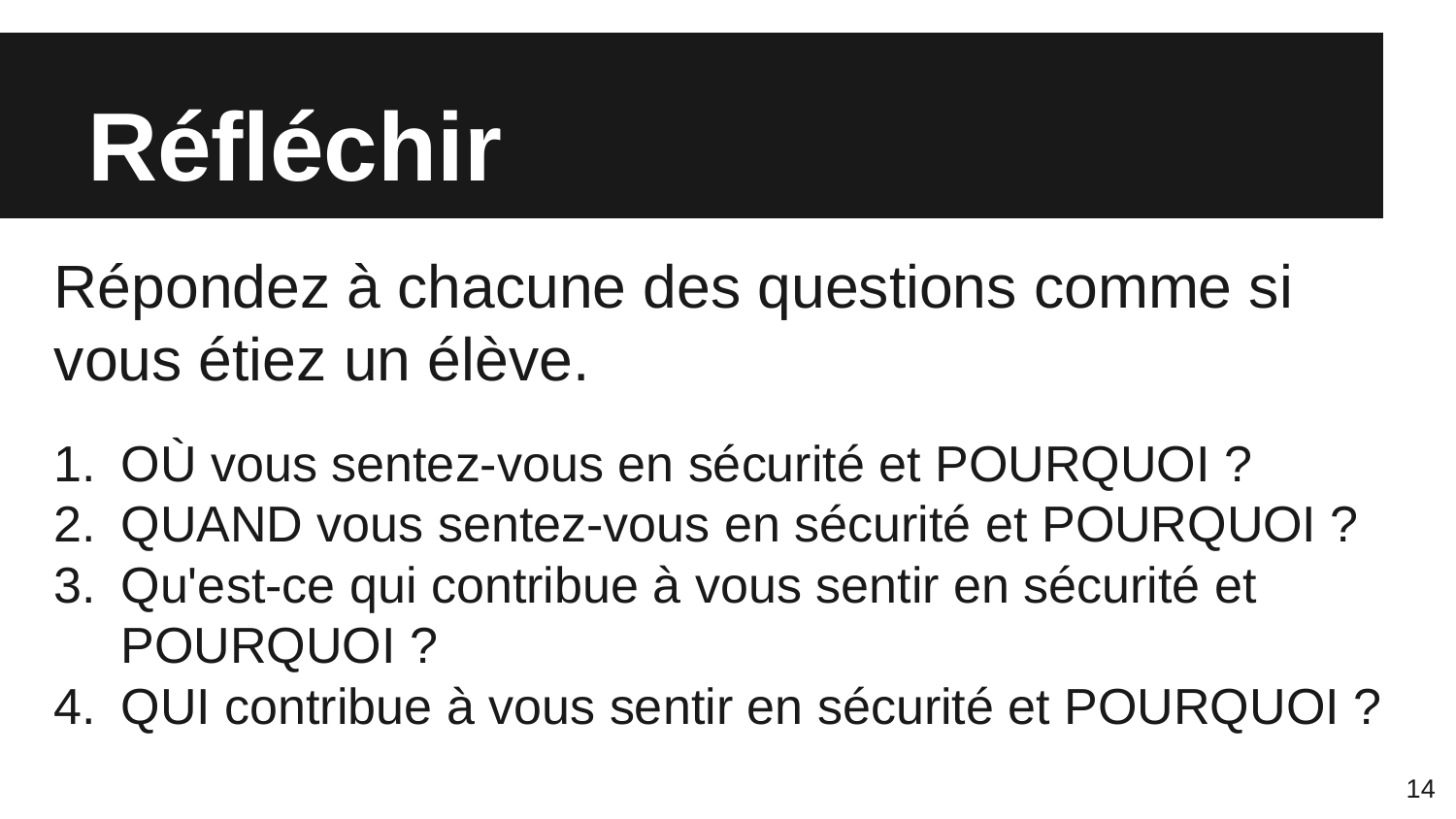

# Réfléchir
Répondez à chacune des questions comme si vous étiez un élève.

OÙ vous sentez-vous en sécurité et POURQUOI ?
QUAND vous sentez-vous en sécurité et POURQUOI ?
Qu'est-ce qui contribue à vous sentir en sécurité et POURQUOI ?
QUI contribue à vous sentir en sécurité et POURQUOI ?
14